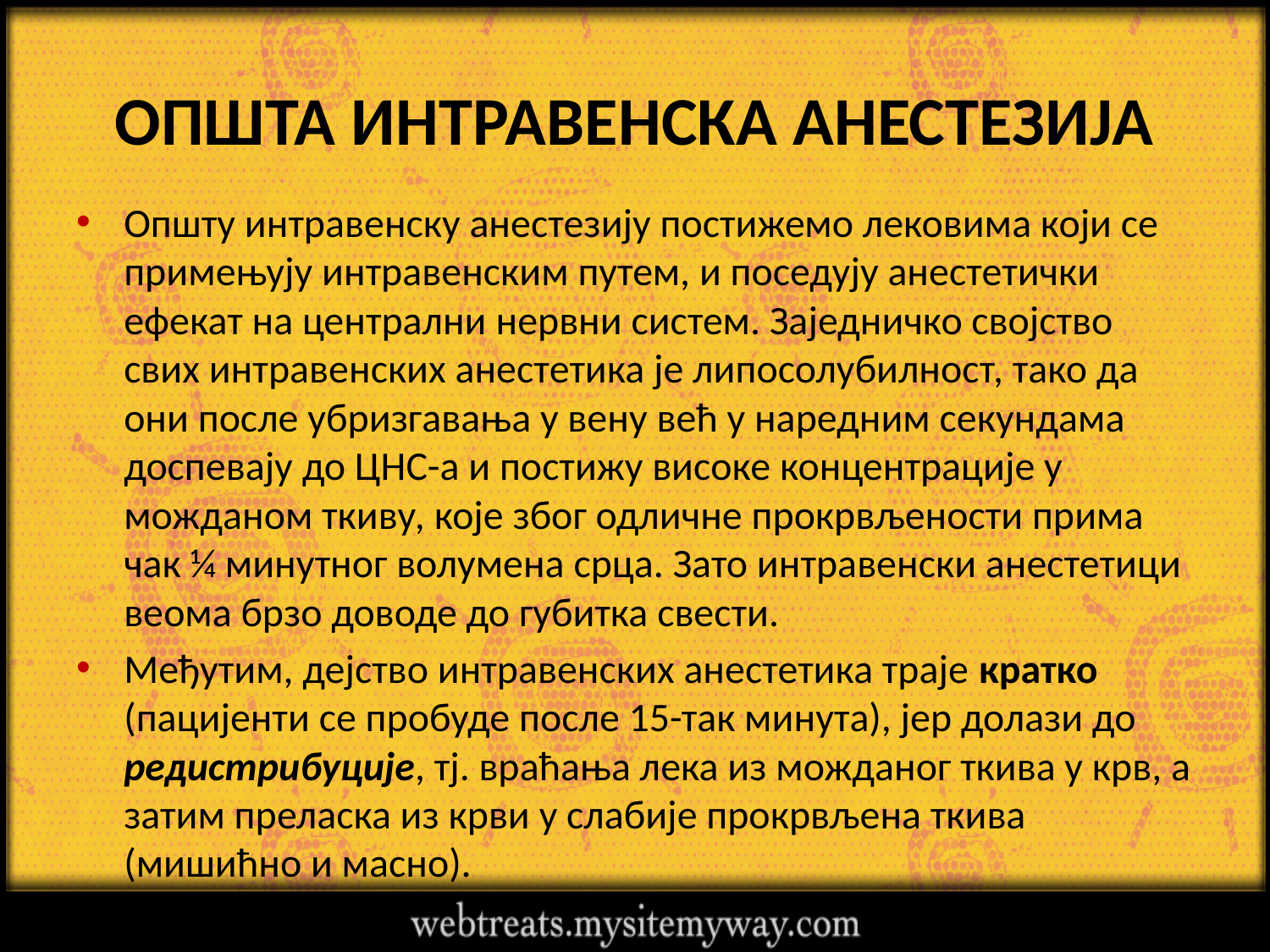

# ОПШТА ИНТРАВЕНСКА АНЕСТЕЗИЈА
Општу интравенску анестезију постижемо лековима који се примењују интравенским путем, и поседују анестетички ефекат на централни нервни систем. Заједничко својство свих интравенских анестетика је липосолубилност, тако да они после убризгавања у вену већ у наредним секундама доспевају до ЦНС-а и постижу високе концентрације у можданом ткиву, које због одличне прокрвљености прима чак ¼ минутног волумена срца. Зато интравенски анестетици веома брзо доводе до губитка свести.
Међутим, дејство интравенских анестетика траје кратко (пацијенти се пробуде после 15-так минута), јер долази до редистрибуције, тј. враћања лека из можданог ткива у крв, а затим преласка из крви у слабије прокрвљена ткива (мишићно и масно).